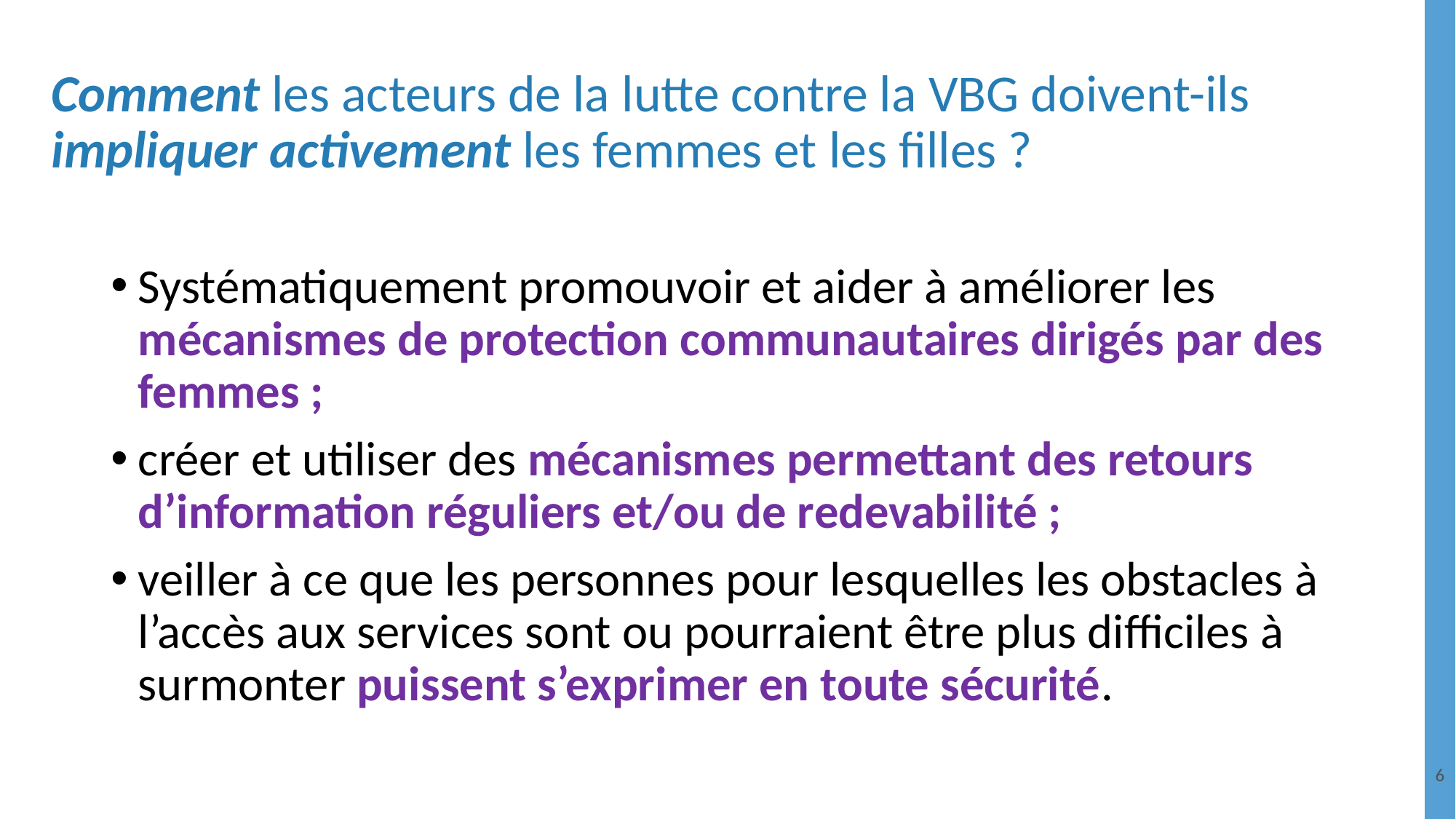

# Comment les acteurs de la lutte contre la VBG doivent-ils impliquer activement les femmes et les filles ?
Systématiquement promouvoir et aider à améliorer les mécanismes de protection communautaires dirigés par des femmes ;
créer et utiliser des mécanismes permettant des retours d’information réguliers et/ou de redevabilité ;
veiller à ce que les personnes pour lesquelles les obstacles à l’accès aux services sont ou pourraient être plus difficiles à surmonter puissent s’exprimer en toute sécurité.